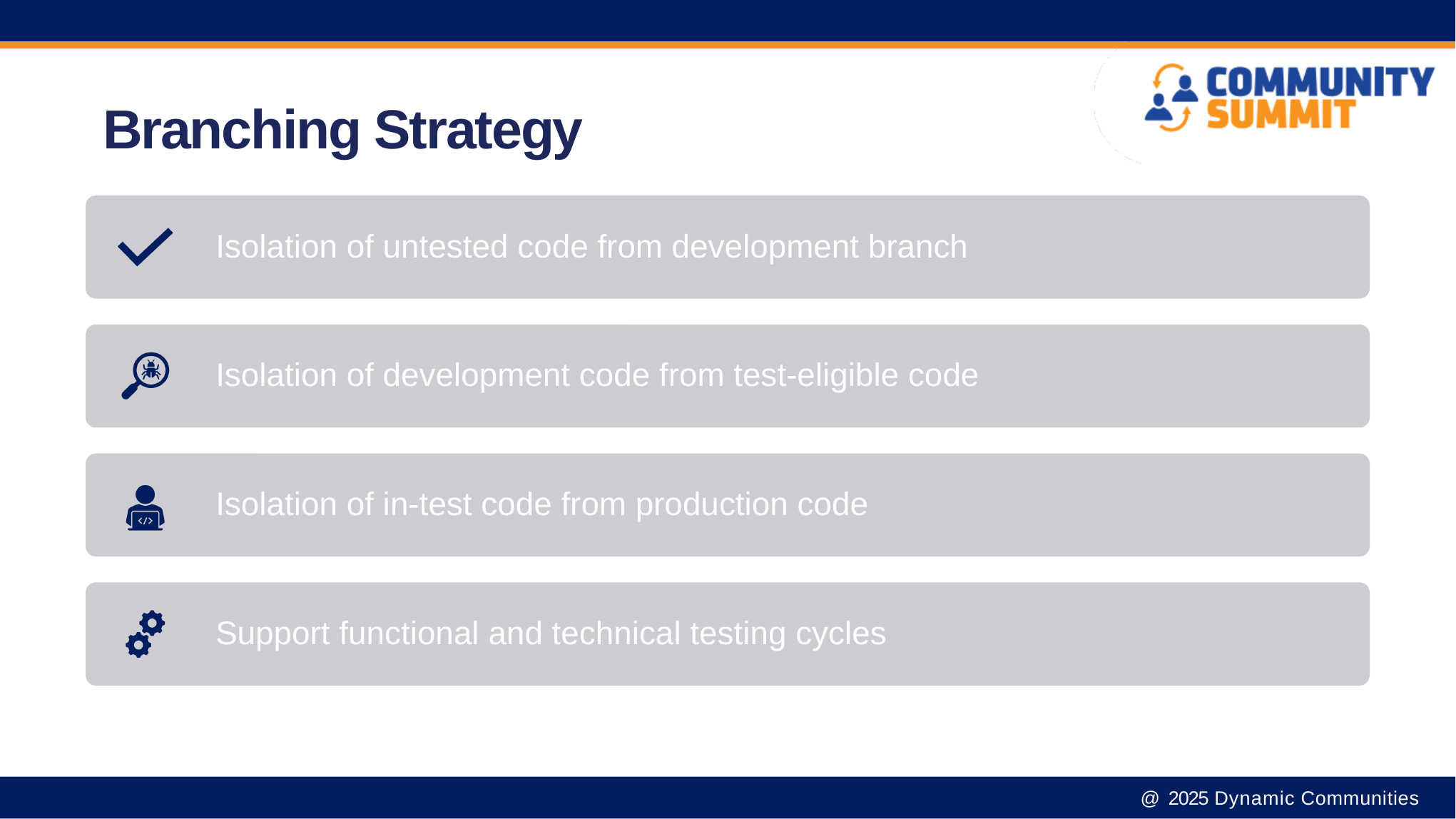

# Branching Strategy
Isolation of untested code from development branch
Isolation of development code from test-eligible code
Isolation of in-test code from production code
Support functional and technical testing cycles